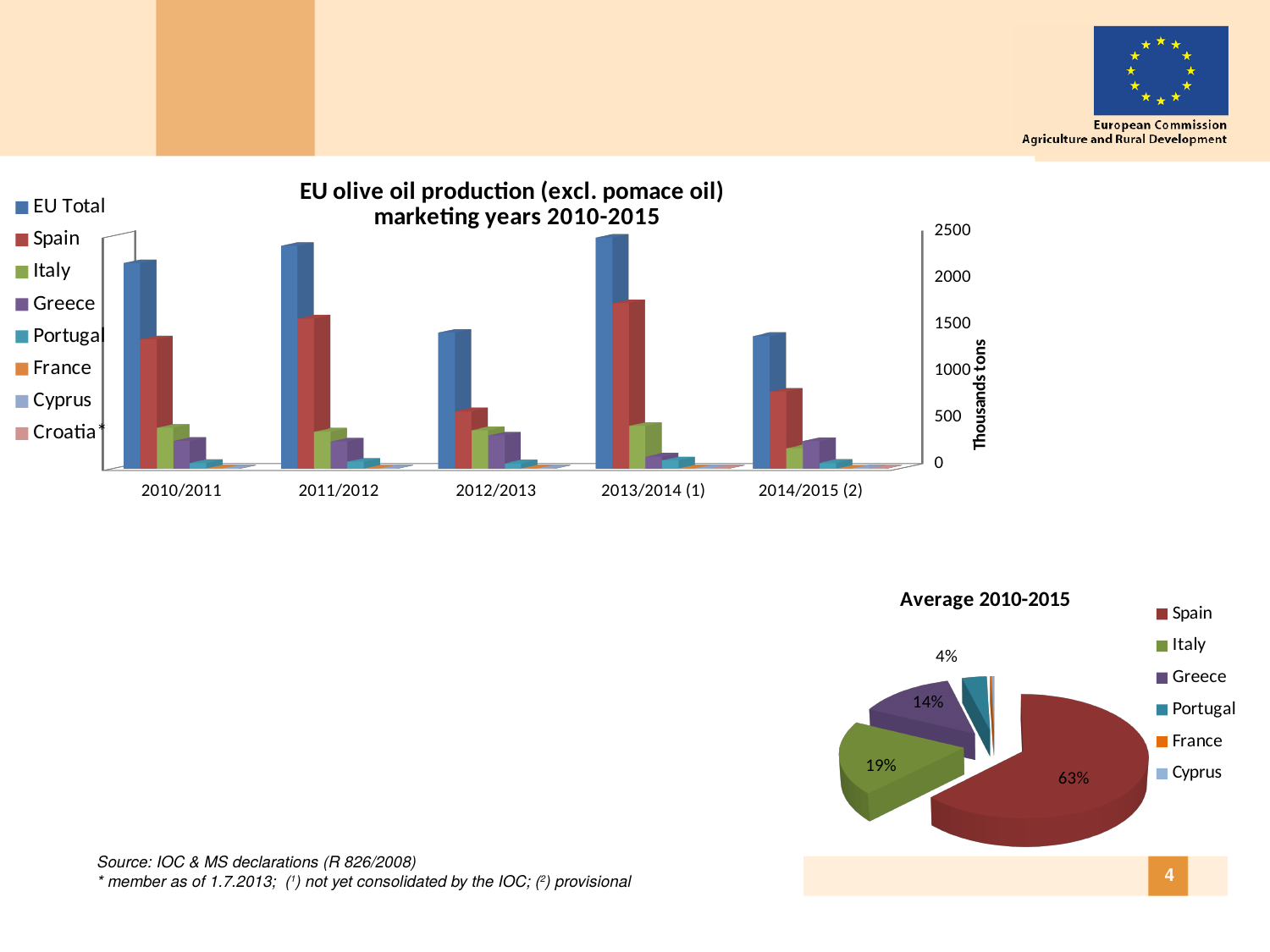

[unsupported chart]

[unsupported chart]

Source: IOC & MS declarations (R 826/2008)
* member as of 1.7.2013;  (1) not yet consolidated by the IOC; (2) provisional
4